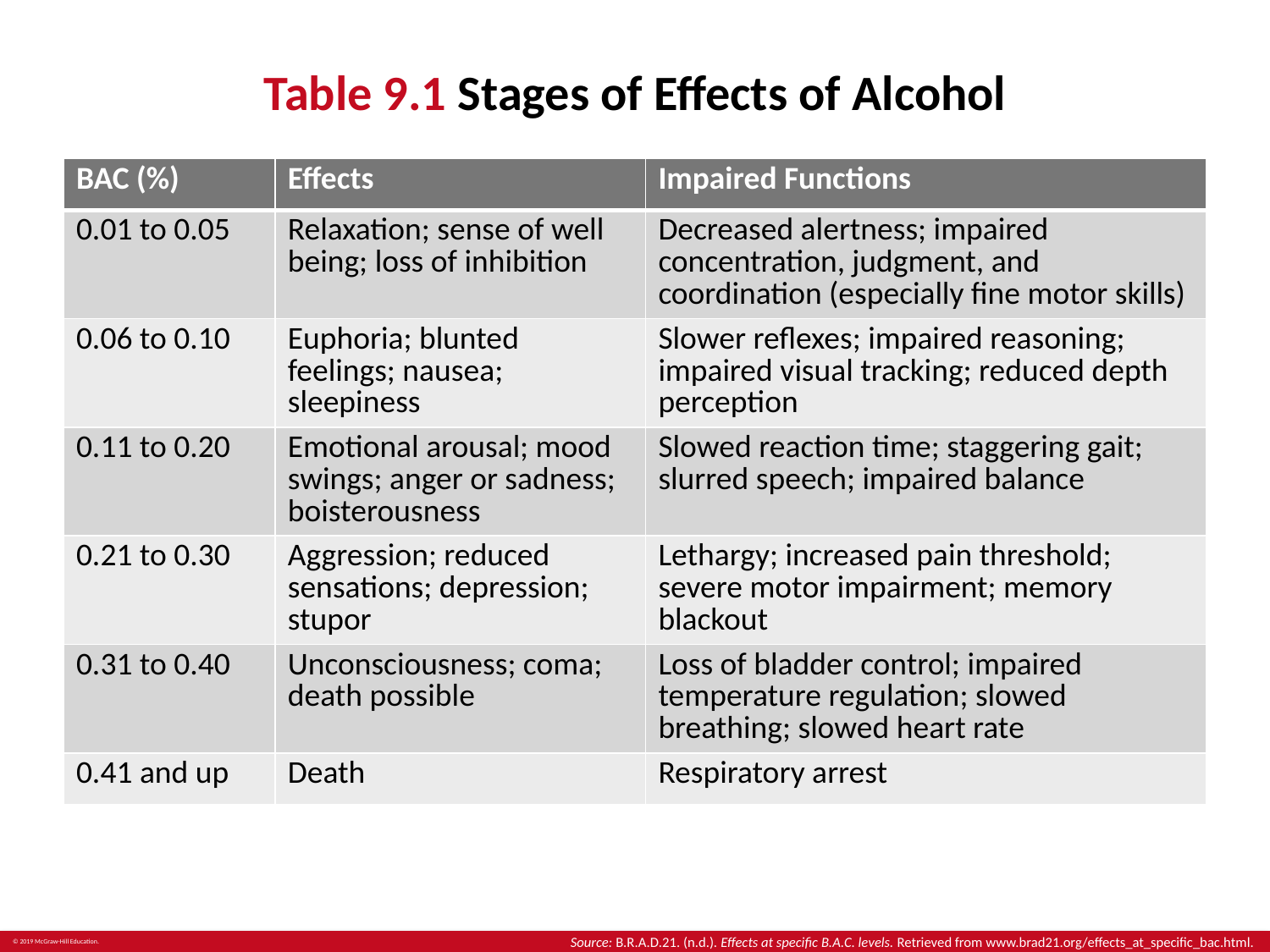

# Table 9.1 Stages of Effects of Alcohol
| BAC (%) | Effects | Impaired Functions |
| --- | --- | --- |
| 0.01 to 0.05 | Relaxation; sense of well being; loss of inhibition | Decreased alertness; impaired concentration, judgment, and coordination (especially fine motor skills) |
| 0.06 to 0.10 | Euphoria; blunted feelings; nausea; sleepiness | Slower reflexes; impaired reasoning; impaired visual tracking; reduced depth perception |
| 0.11 to 0.20 | Emotional arousal; mood swings; anger or sadness; boisterousness | Slowed reaction time; staggering gait; slurred speech; impaired balance |
| 0.21 to 0.30 | Aggression; reduced sensations; depression; stupor | Lethargy; increased pain threshold; severe motor impairment; memory blackout |
| 0.31 to 0.40 | Unconsciousness; coma; death possible | Loss of bladder control; impaired temperature regulation; slowed breathing; slowed heart rate |
| 0.41 and up | Death | Respiratory arrest |
Source: B.R.A.D.21. (n.d.). Effects at specific B.A.C. levels. Retrieved from www.brad21.org/effects_at_specific_bac.html.